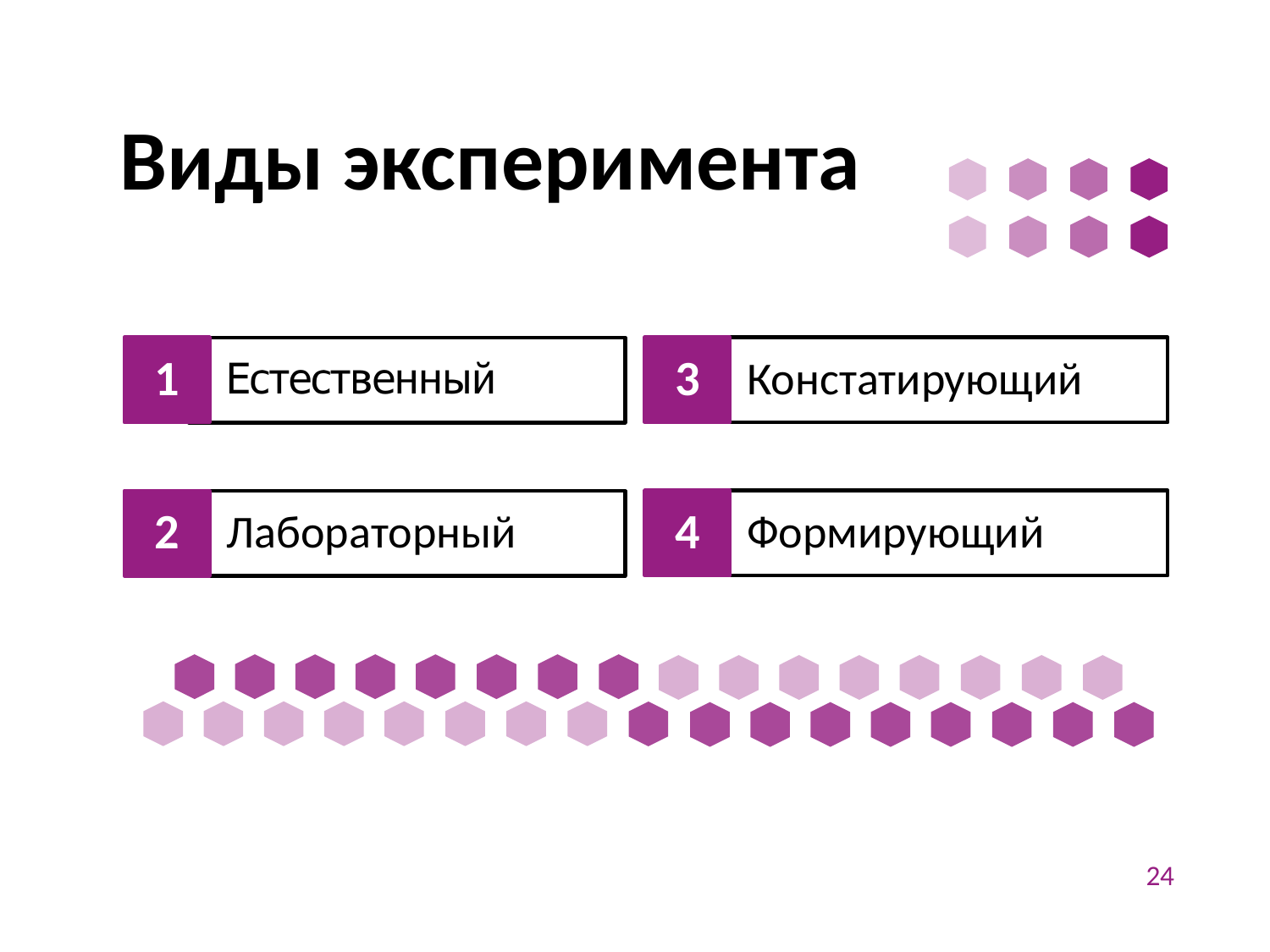

# Виды эксперимента

3
1
Констатирующий
Естественный
4
Формирующий
2
Лабораторный

24